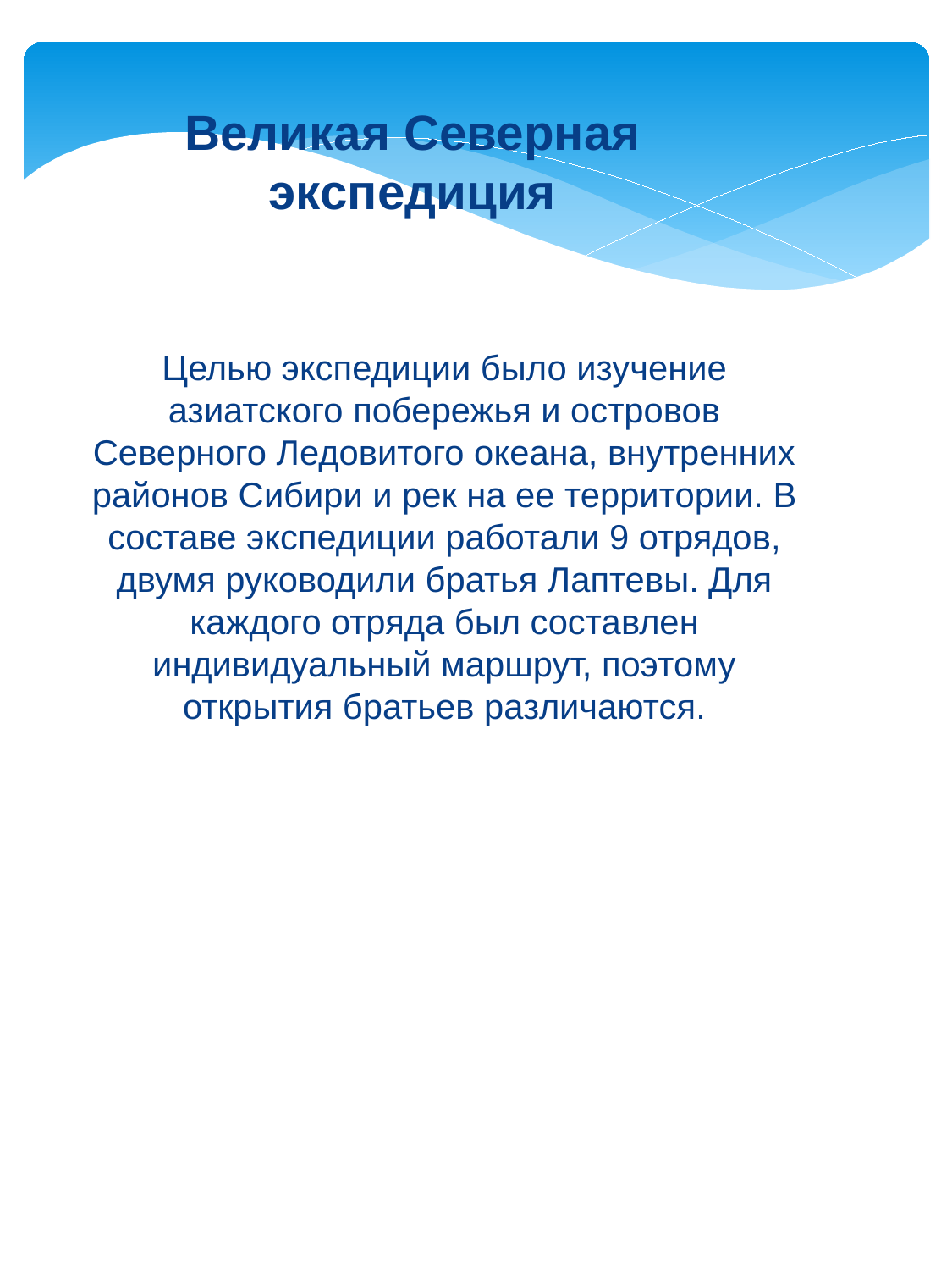

# Великая Северная экспедиция
Целью экспедиции было изучение азиатского побережья и островов Северного Ледовитого океана, внутренних районов Сибири и рек на ее территории. В составе экспедиции работали 9 отрядов, двумя руководили братья Лаптевы. Для каждого отряда был составлен индивидуальный маршрут, поэтому открытия братьев различаются.